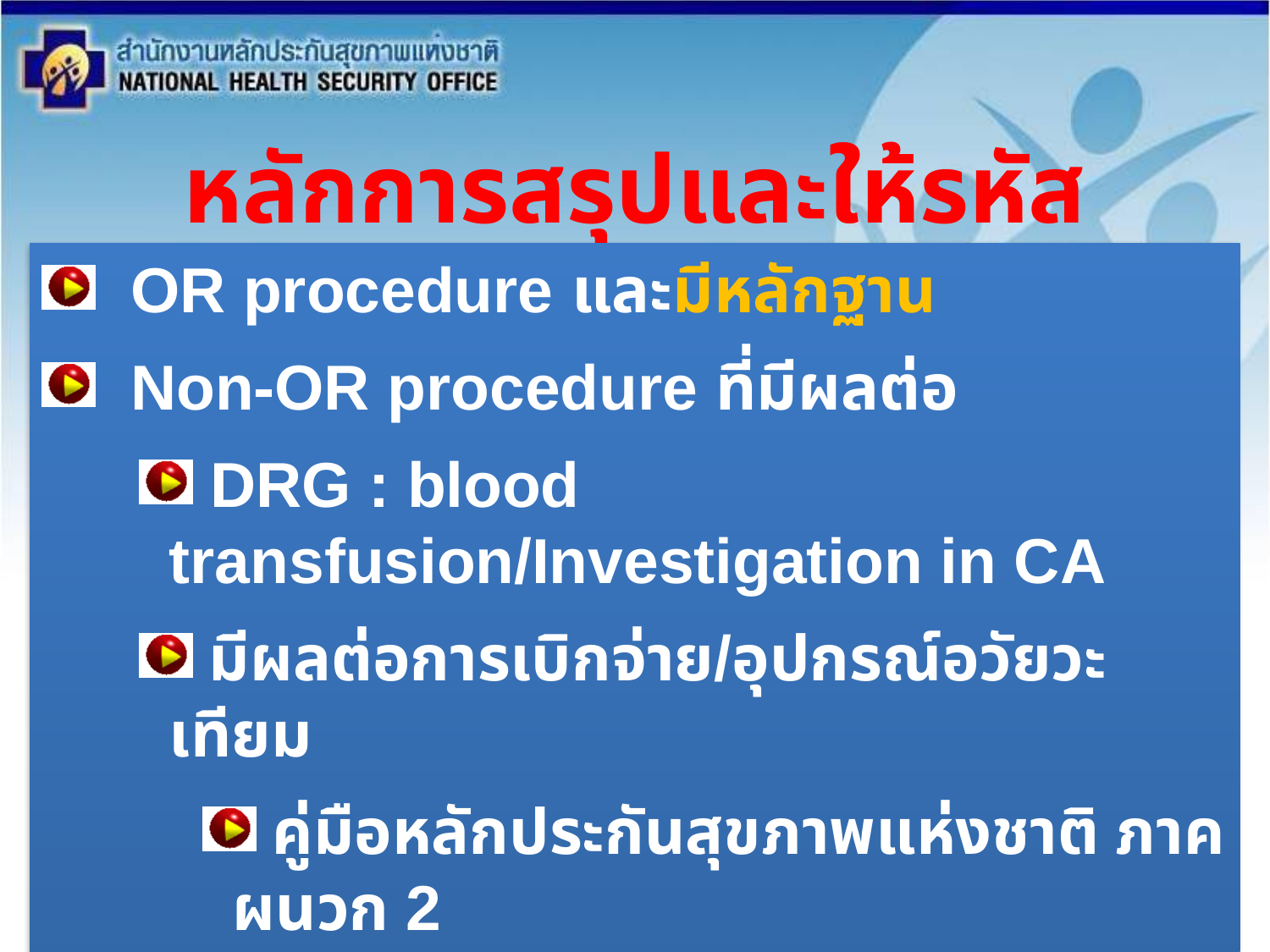

หลักการสรุปและให้รหัสหัตถการ
  OR procedure และมีหลักฐาน
  Non-OR procedure ที่มีผลต่อ
 DRG : blood transfusion/Investigation in CA
 มีผลต่อการเบิกจ่าย/อุปกรณ์อวัยวะเทียม
 คู่มือหลักประกันสุขภาพแห่งชาติ ภาคผนวก 2
 คู่มือบริหารงบกองทุนหลักประกันสุขภาพแห่งชาติ
สรุปให้ได้รหัสหัตถการที่มีรายละเอียดมากที่สุด